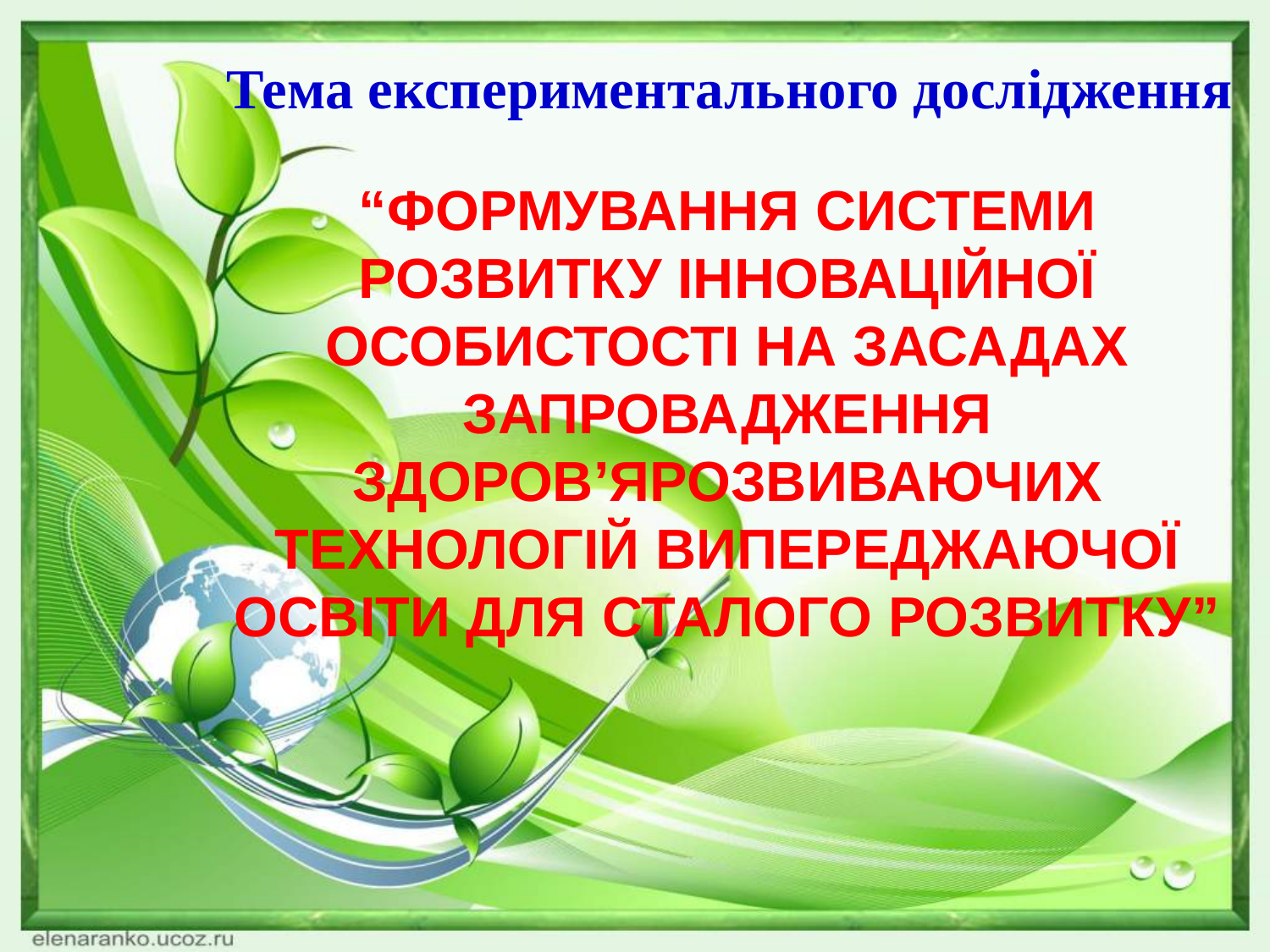

Тема експериментального дослідження
# “Формування системи розвитку інноваційної особистості на засадах запровадження здоров’ярозвиваючих технологій випереджаючої освіти для сталого розвитку”